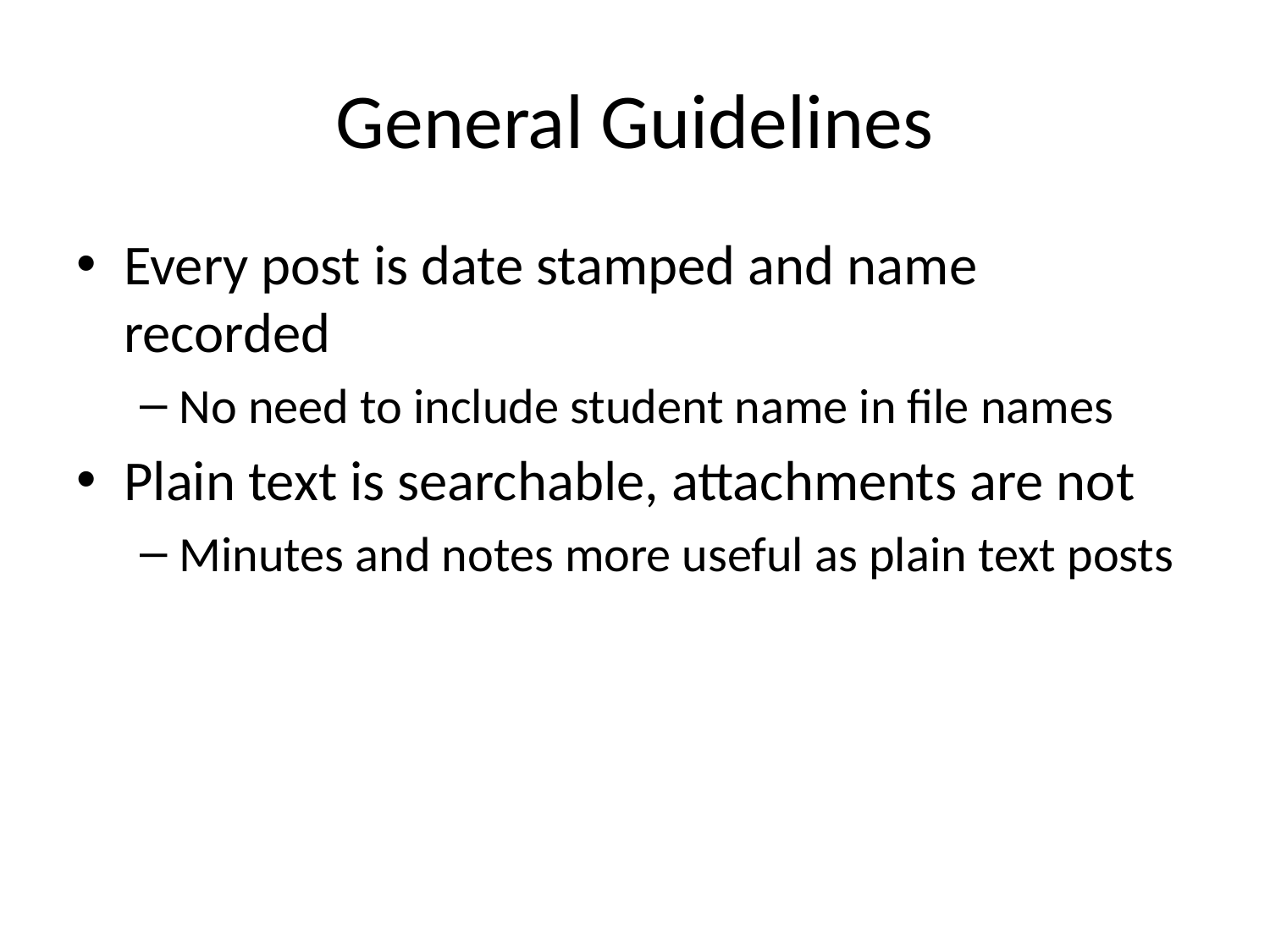

# General Guidelines
Every post is date stamped and name recorded
No need to include student name in file names
Plain text is searchable, attachments are not
Minutes and notes more useful as plain text posts